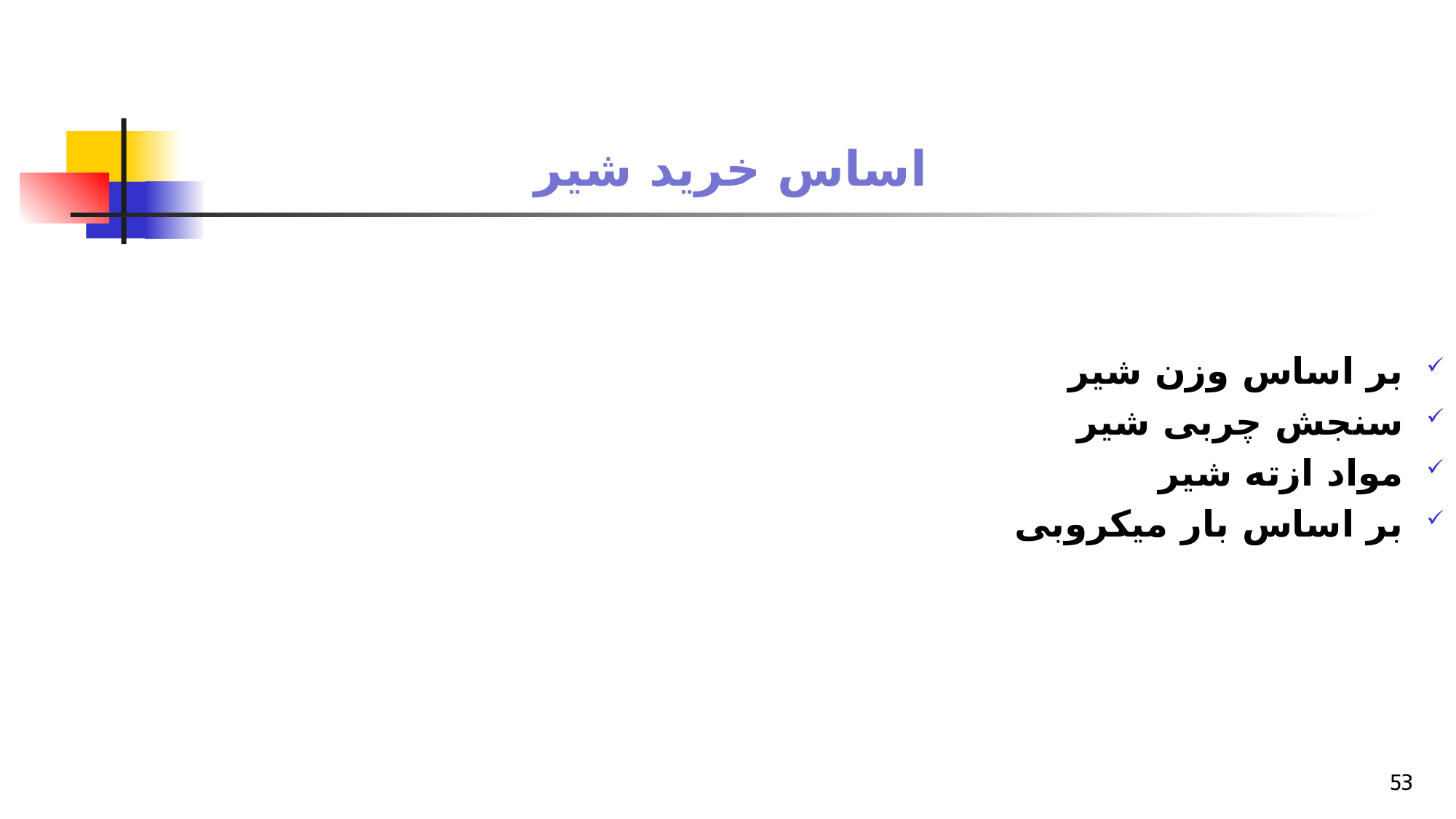

# اساس خرید شیر

بر اساس وزن شیر
سنجش چربی شیر
مواد ازته شیر
بر اساس بار میکروبی
53